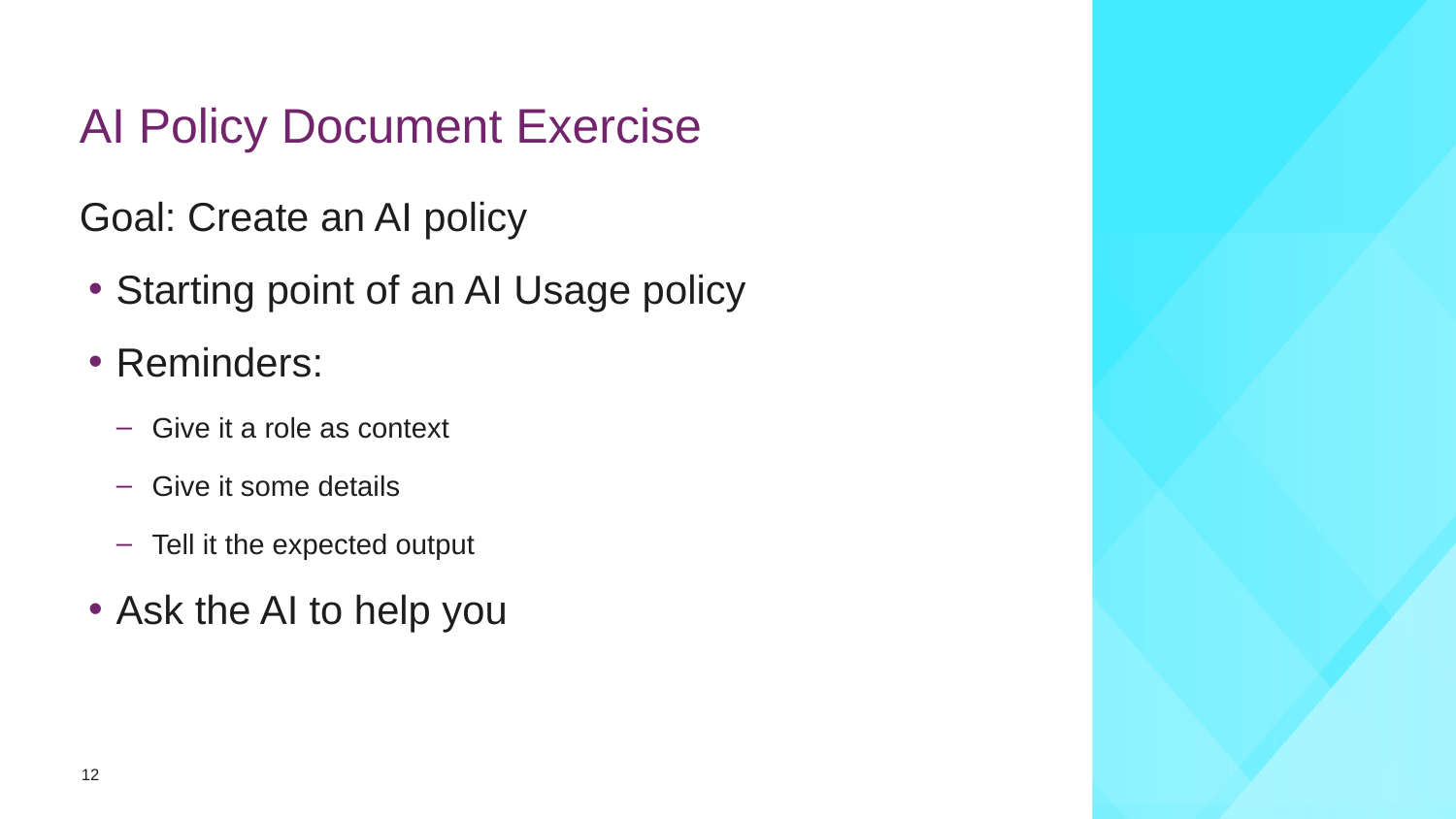

# AI Policy Document Exercise
Goal: Create an AI policy
Starting point of an AI Usage policy
Reminders:
Give it a role as context
Give it some details
Tell it the expected output
Ask the AI to help you

12